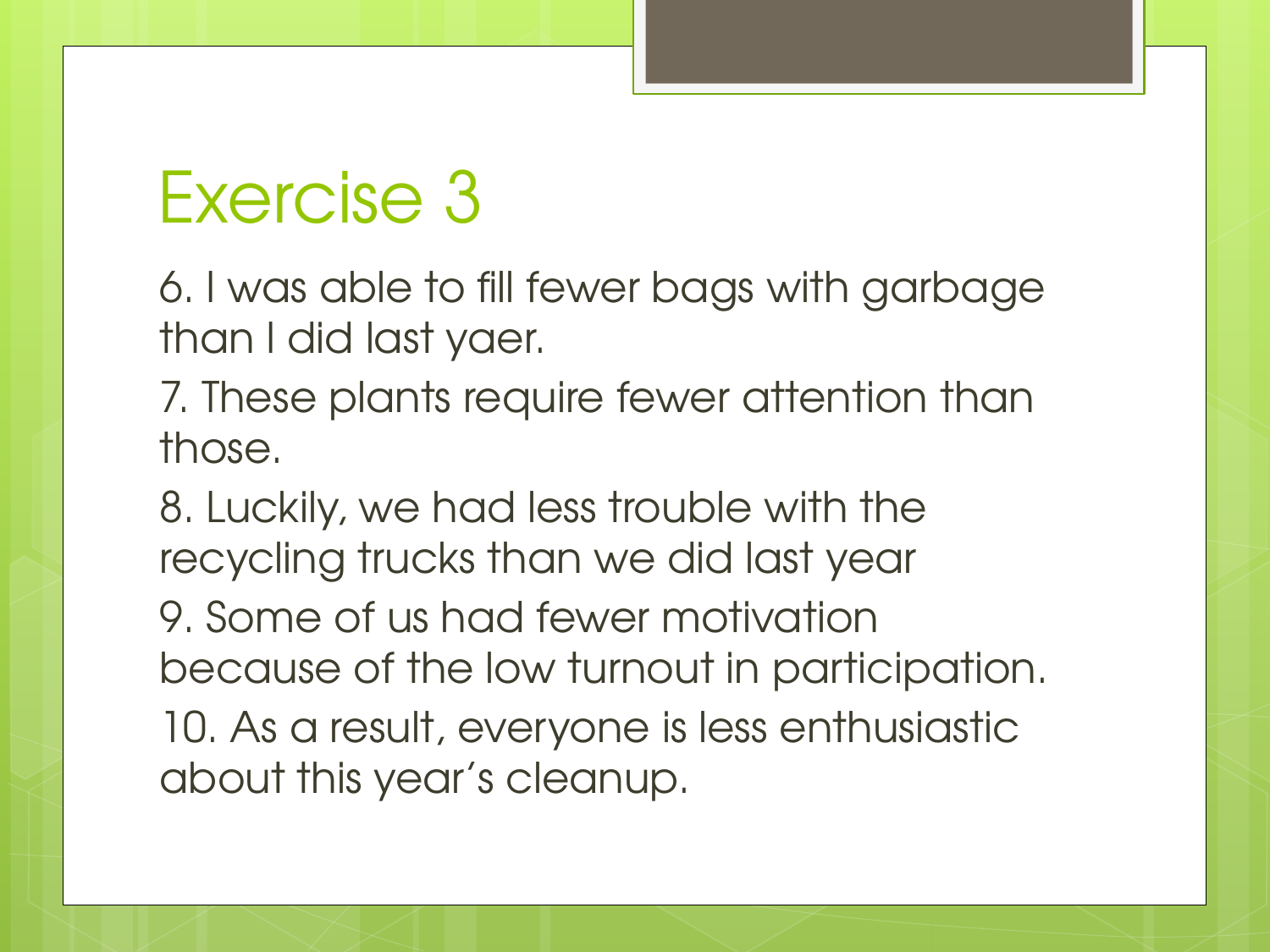

# Exercise 3
6. I was able to fill fewer bags with garbage than I did last yaer.
7. These plants require fewer attention than those.
8. Luckily, we had less trouble with the recycling trucks than we did last year
9. Some of us had fewer motivation because of the low turnout in participation.
10. As a result, everyone is less enthusiastic about this year’s cleanup.